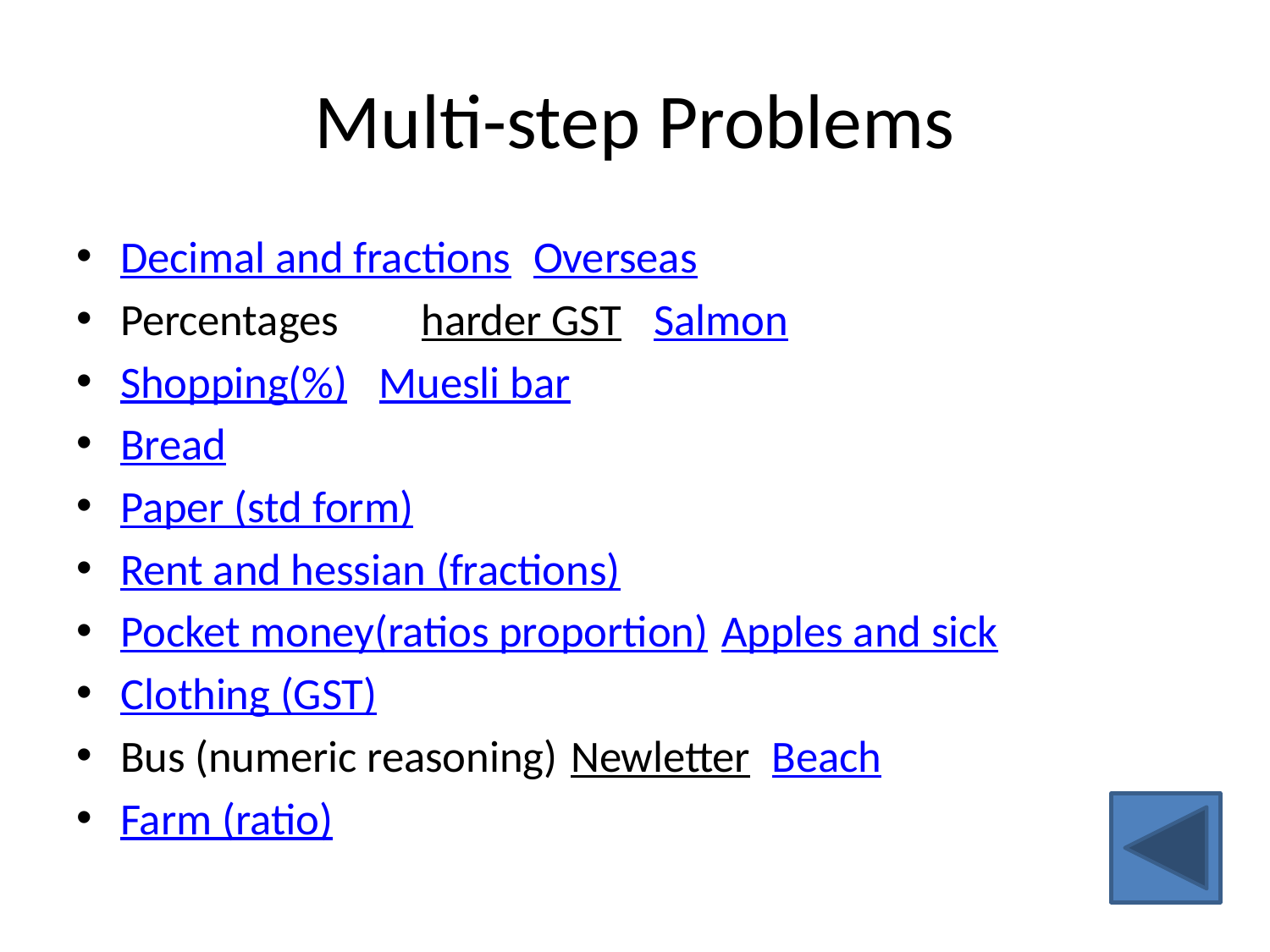

# Multi-step Problems
Decimal and fractions  Overseas
Percentages	harder GST   Salmon
Shopping(%)   Muesli bar
Bread
Paper (std form)
Rent and hessian (fractions)
Pocket money(ratios proportion) Apples and sick
Clothing (GST)
Bus (numeric reasoning) Newletter  Beach
Farm (ratio)